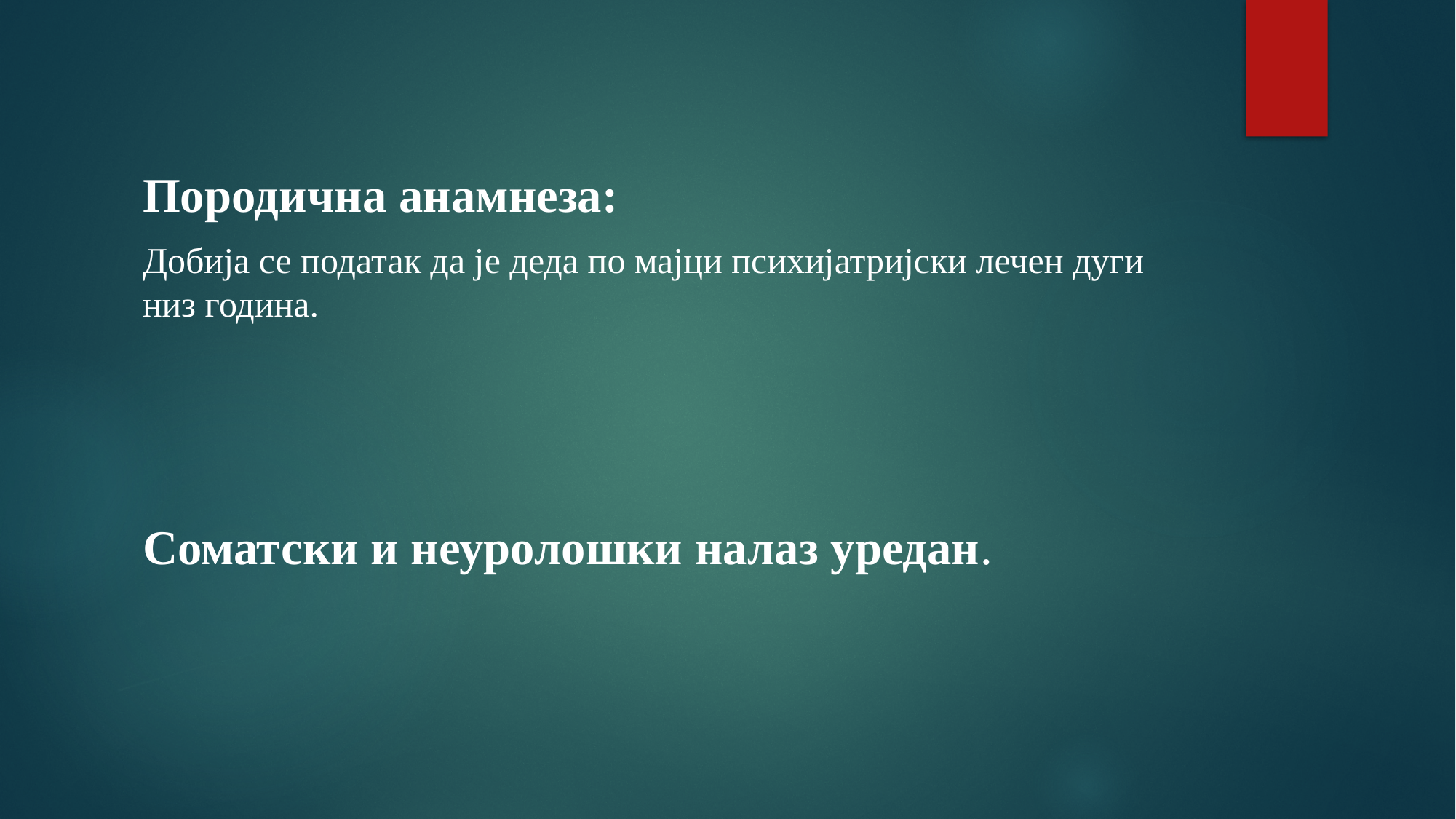

Породична анамнеза:
Добија се податак да је деда по мајци психијатријски лечен дуги низ година.

Соматски и неуролошки налаз уредан.